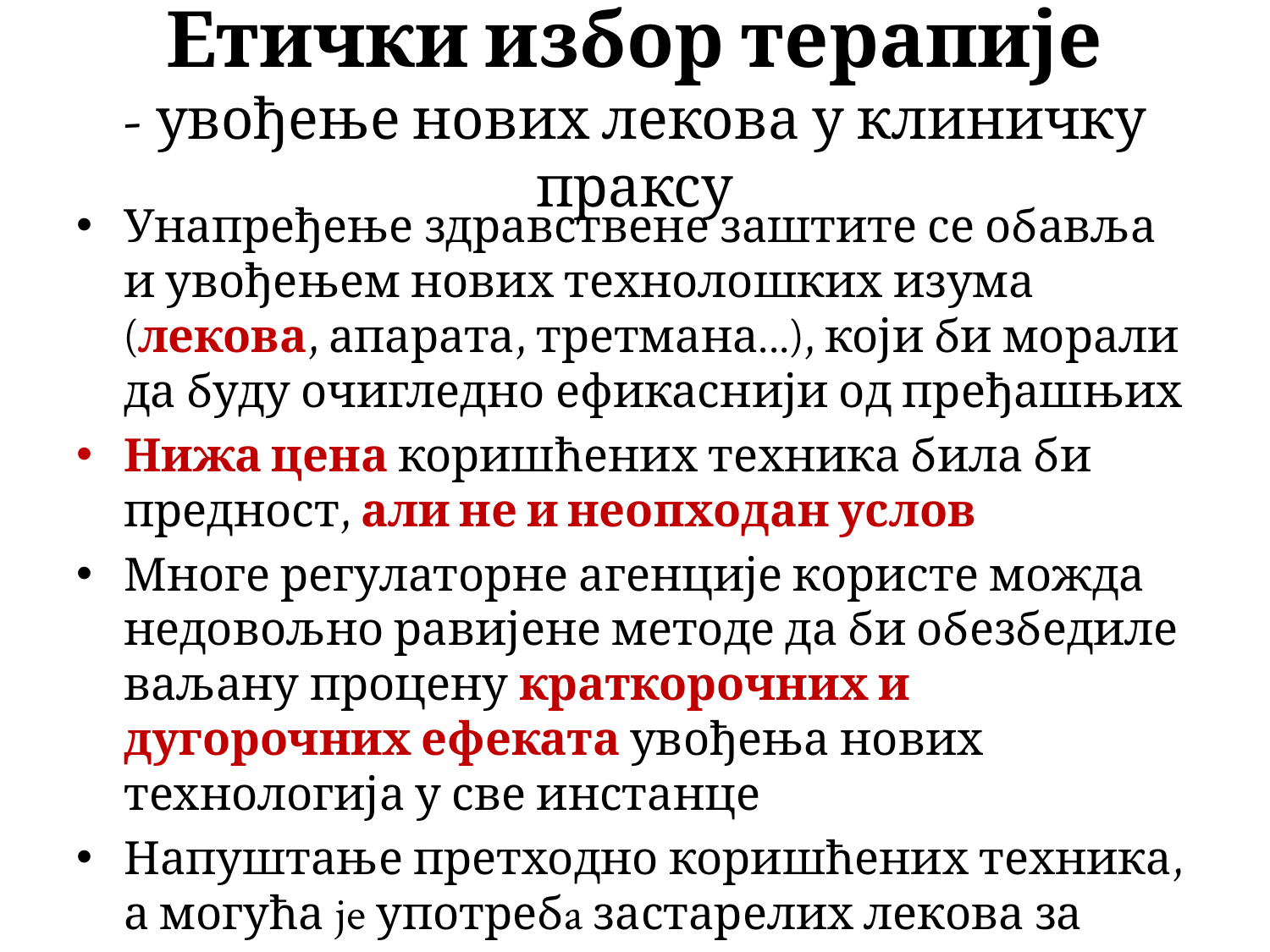

# Етички избор терапије - увођење нових лекова у клиничку праксу
Унапређење здравствене заштите се обавља и увођењем нових технолошких изума (лекова, апарата, третмана...), који би морали да буду очигледно ефикаснији од пређашњих
Нижа цена коришћених техника била би предност, али не и неопходан услов
Многе регулаторне агенције користе можда недовољно равијене методе да би обезбедиле ваљану процену краткорочних и дугорочних ефеката увођења нових технологија у све инстанце
Напуштање претходно коришћених техника, а могућа je употребa застарелих лекова за лечење сиромашног дела становништва